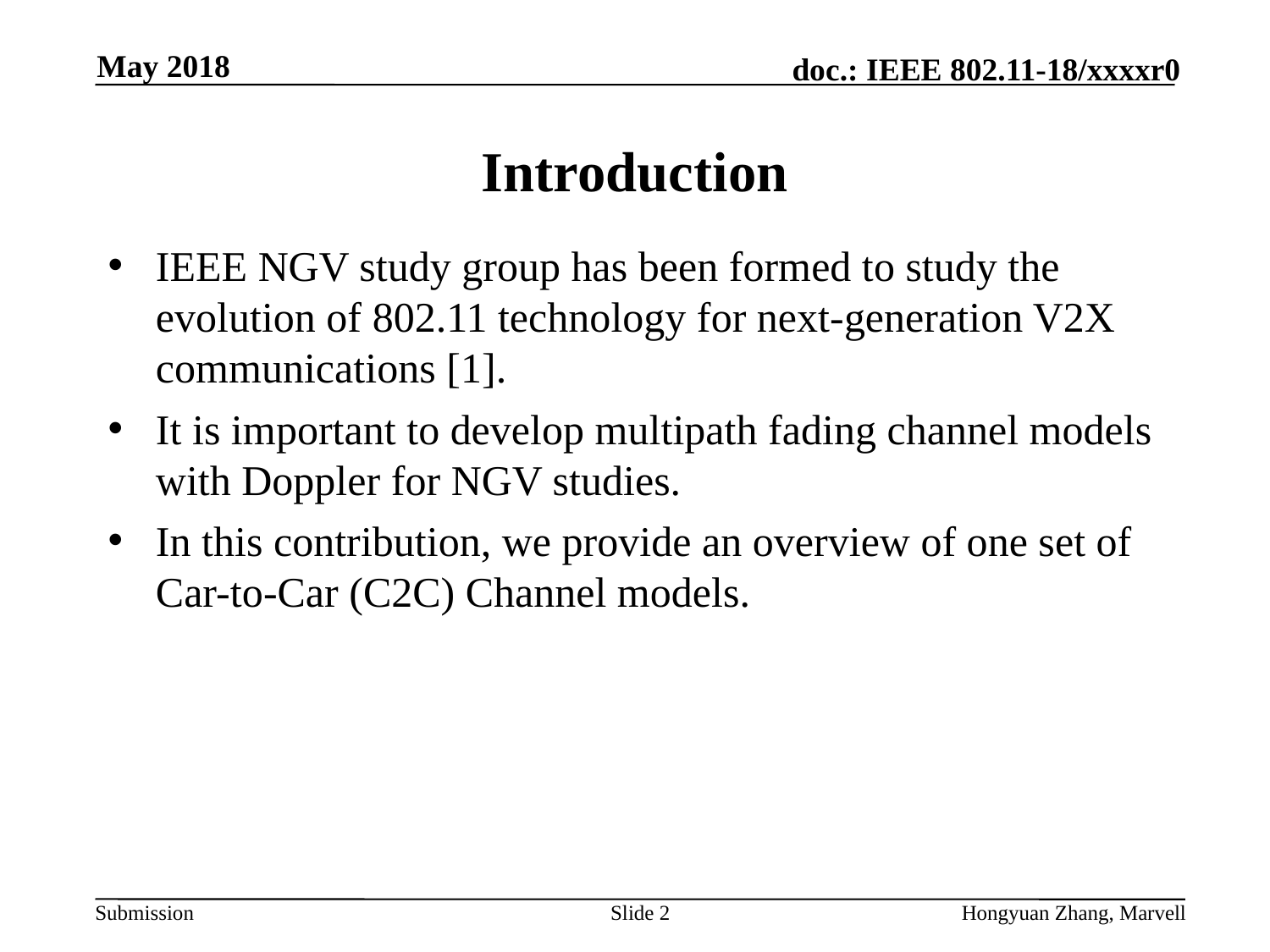

May 2018
# Introduction
IEEE NGV study group has been formed to study the evolution of 802.11 technology for next-generation V2X communications [1].
It is important to develop multipath fading channel models with Doppler for NGV studies.
In this contribution, we provide an overview of one set of Car-to-Car (C2C) Channel models.

Slide 2
Hongyuan Zhang, Marvell